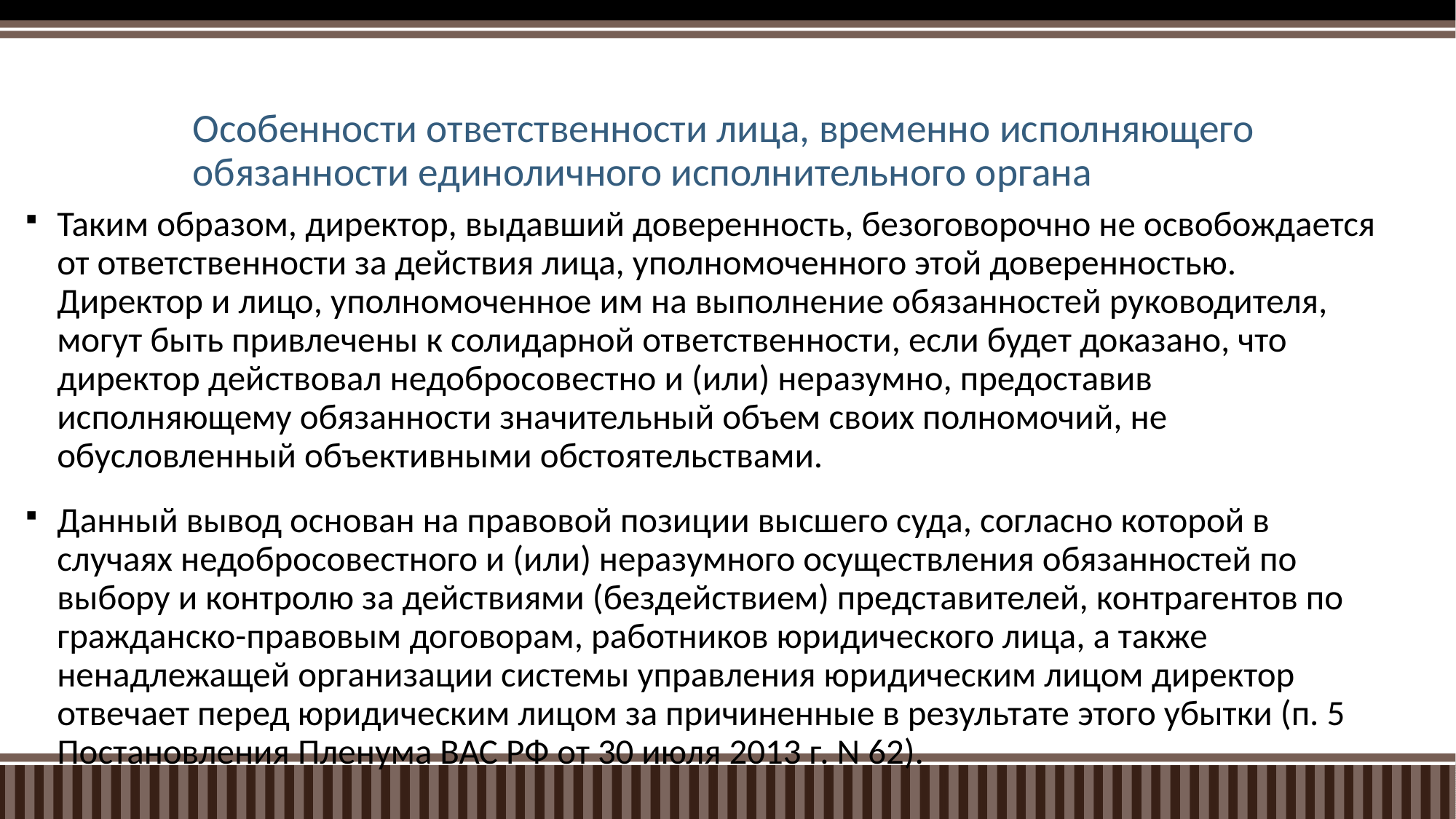

# Особенности ответственности лица, временно исполняющего обязанности единоличного исполнительного органа
Таким образом, директор, выдавший доверенность, безоговорочно не освобождается от ответственности за действия лица, уполномоченного этой доверенностью. Директор и лицо, уполномоченное им на выполнение обязанностей руководителя, могут быть привлечены к солидарной ответственности, если будет доказано, что директор действовал недобросовестно и (или) неразумно, предоставив исполняющему обязанности значительный объем своих полномочий, не обусловленный объективными обстоятельствами.
Данный вывод основан на правовой позиции высшего суда, согласно которой в случаях недобросовестного и (или) неразумного осуществления обязанностей по выбору и контролю за действиями (бездействием) представителей, контрагентов по гражданско-правовым договорам, работников юридического лица, а также ненадлежащей организации системы управления юридическим лицом директор отвечает перед юридическим лицом за причиненные в результате этого убытки (п. 5 Постановления Пленума ВАС РФ от 30 июля 2013 г. N 62).